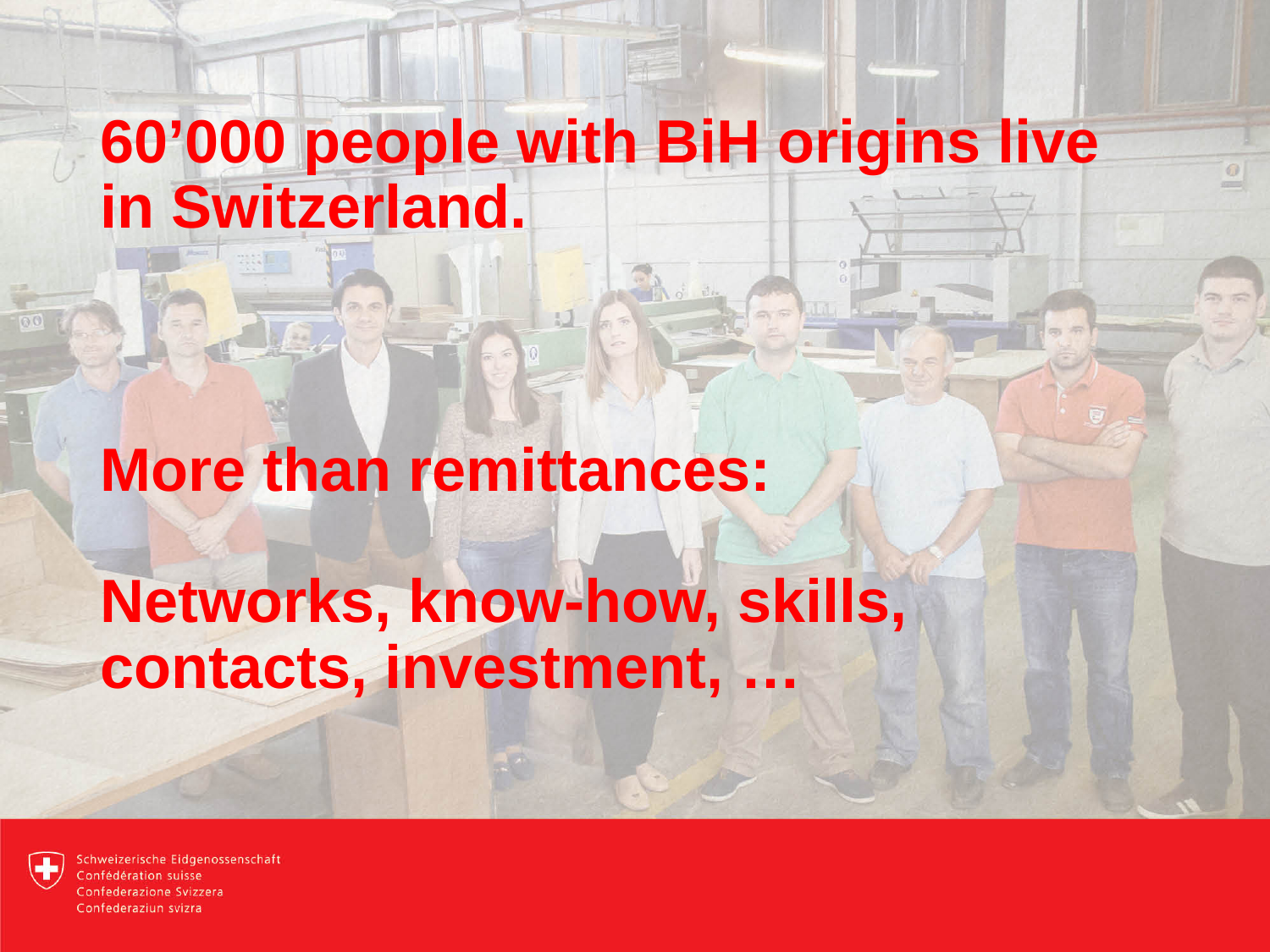

# 60’000 people with BiH origins live in Switzerland. More than remittances: Networks, know-how, skills, contacts, investment, …